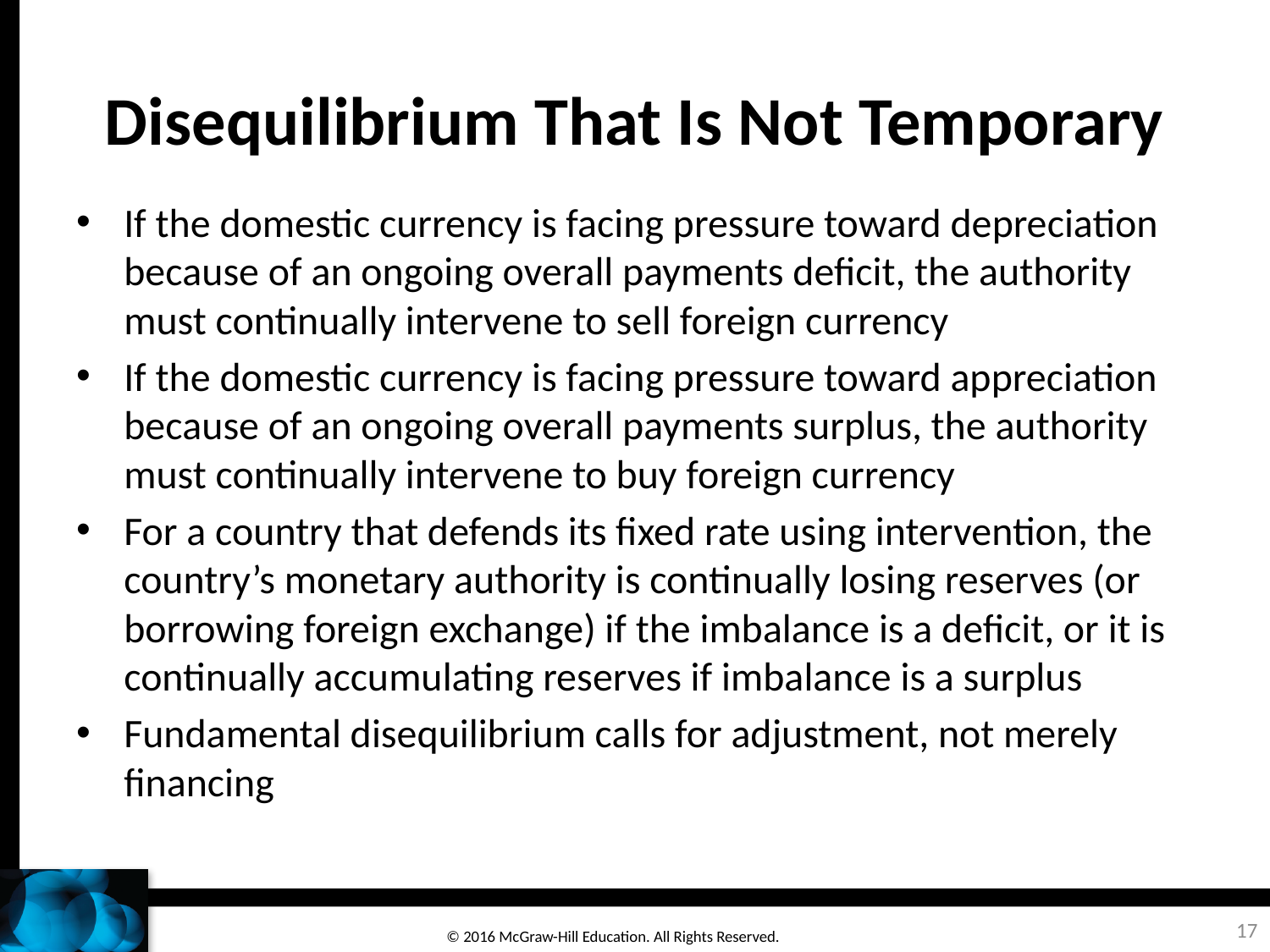

# Disequilibrium That Is Not Temporary
If the domestic currency is facing pressure toward depreciation because of an ongoing overall payments deficit, the authority must continually intervene to sell foreign currency
If the domestic currency is facing pressure toward appreciation because of an ongoing overall payments surplus, the authority must continually intervene to buy foreign currency
For a country that defends its fixed rate using intervention, the country’s monetary authority is continually losing reserves (or borrowing foreign exchange) if the imbalance is a deficit, or it is continually accumulating reserves if imbalance is a surplus
Fundamental disequilibrium calls for adjustment, not merely financing
17
© 2016 McGraw-Hill Education. All Rights Reserved.